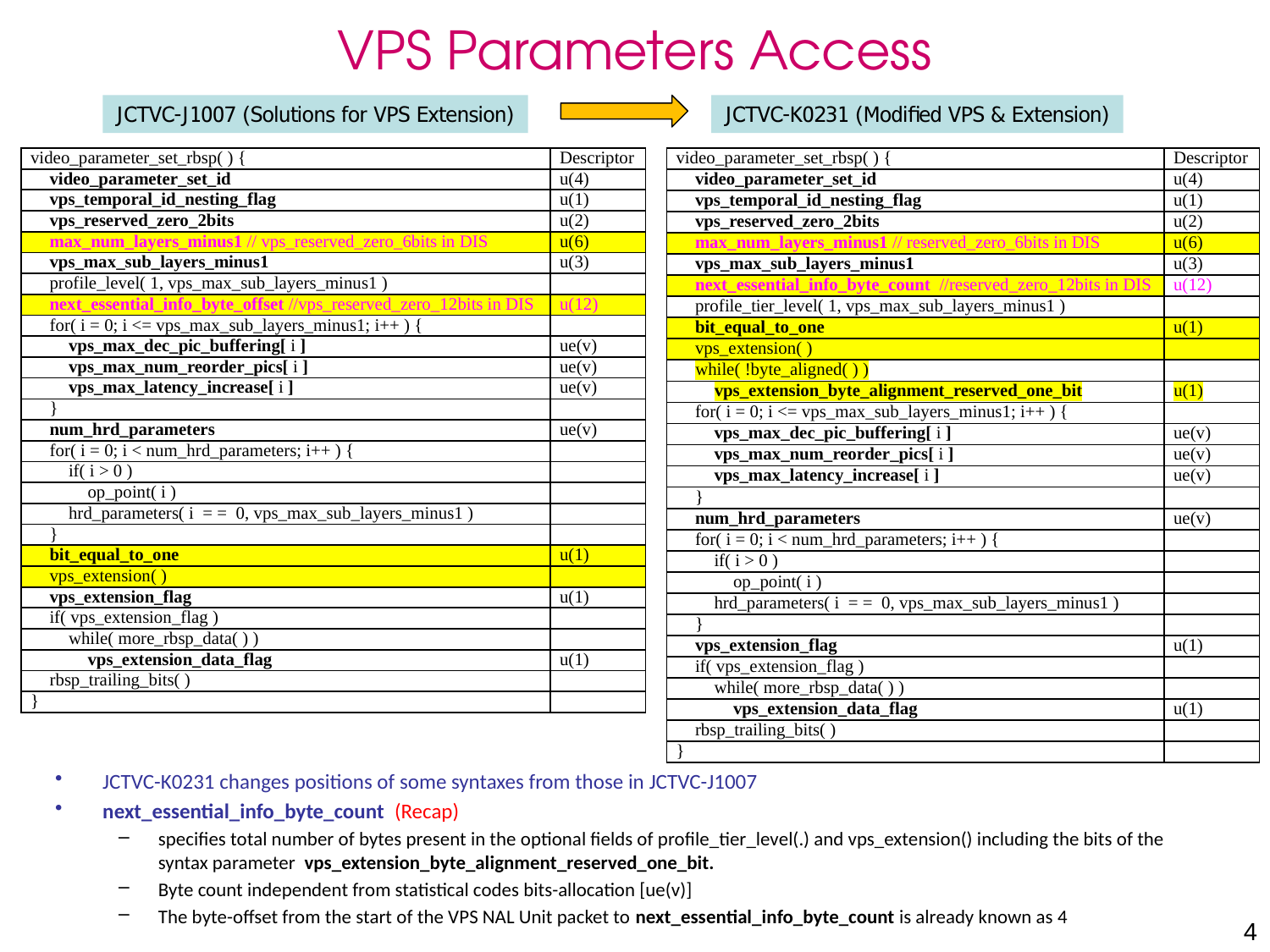

# VPS Parameters Access
JCTVC-J1007 (Solutions for VPS Extension)

JCTVC-K0231 (Modified VPS & Extension)
| video\_parameter\_set\_rbsp( ) { | Descriptor |
| --- | --- |
| video\_parameter\_set\_id | u(4) |
| vps\_temporal\_id\_nesting\_flag | u(1) |
| vps\_reserved\_zero\_2bits | u(2) |
| max\_num\_layers\_minus1 // vps\_reserved\_zero\_6bits in DIS | u(6) |
| vps\_max\_sub\_layers\_minus1 | u(3) |
| profile\_level( 1, vps\_max\_sub\_layers\_minus1 ) |  |
| next\_essential\_info\_byte\_offset //vps\_reserved\_zero\_12bits in DIS | u(12) |
| for( i = 0; i <= vps\_max\_sub\_layers\_minus1; i++ ) { |  |
| vps\_max\_dec\_pic\_buffering[ i ] | ue(v) |
| vps\_max\_num\_reorder\_pics[ i ] | ue(v) |
| vps\_max\_latency\_increase[ i ] | ue(v) |
| } |  |
| num\_hrd\_parameters | ue(v) |
| for( i = 0; i < num\_hrd\_parameters; i++ ) { |  |
| if( i > 0 ) |  |
| op\_point( i ) |  |
| hrd\_parameters( i = = 0, vps\_max\_sub\_layers\_minus1 ) |  |
| } |  |
| bit\_equal\_to\_one | u(1) |
| vps\_extension( ) |  |
| vps\_extension\_flag | u(1) |
| if( vps\_extension\_flag ) |  |
| while( more\_rbsp\_data( ) ) |  |
| vps\_extension\_data\_flag | u(1) |
| rbsp\_trailing\_bits( ) |  |
| } |  |
| video\_parameter\_set\_rbsp( ) { | Descriptor |
| --- | --- |
| video\_parameter\_set\_id | u(4) |
| vps\_temporal\_id\_nesting\_flag | u(1) |
| vps\_reserved\_zero\_2bits | u(2) |
| max\_num\_layers\_minus1 // reserved\_zero\_6bits in DIS | u(6) |
| vps\_max\_sub\_layers\_minus1 | u(3) |
| next\_essential\_info\_byte\_count //reserved\_zero\_12bits in DIS | u(12) |
| profile\_tier\_level( 1, vps\_max\_sub\_layers\_minus1 ) |  |
| bit\_equal\_to\_one | u(1) |
| vps\_extension( ) |  |
| while( !byte\_aligned( ) ) |  |
| vps\_extension\_byte\_alignment\_reserved\_one\_bit | u(1) |
| for( i = 0; i <= vps\_max\_sub\_layers\_minus1; i++ ) { |  |
| vps\_max\_dec\_pic\_buffering[ i ] | ue(v) |
| vps\_max\_num\_reorder\_pics[ i ] | ue(v) |
| vps\_max\_latency\_increase[ i ] | ue(v) |
| } |  |
| num\_hrd\_parameters | ue(v) |
| for( i = 0; i < num\_hrd\_parameters; i++ ) { |  |
| if( i > 0 ) |  |
| op\_point( i ) |  |
| hrd\_parameters( i = = 0, vps\_max\_sub\_layers\_minus1 ) |  |
| } |  |
| vps\_extension\_flag | u(1) |
| if( vps\_extension\_flag ) |  |
| while( more\_rbsp\_data( ) ) |  |
| vps\_extension\_data\_flag | u(1) |
| rbsp\_trailing\_bits( ) |  |
| } |  |
JCTVC-K0231 changes positions of some syntaxes from those in JCTVC-J1007
next_essential_info_byte_count  (Recap)
specifies total number of bytes present in the optional fields of profile_tier_level(.) and vps_extension() including the bits of the syntax parameter  vps_extension_byte_alignment_reserved_one_bit.
Byte count independent from statistical codes bits-allocation [ue(v)]
The byte-offset from the start of the VPS NAL Unit packet to next_essential_info_byte_count is already known as 4
4